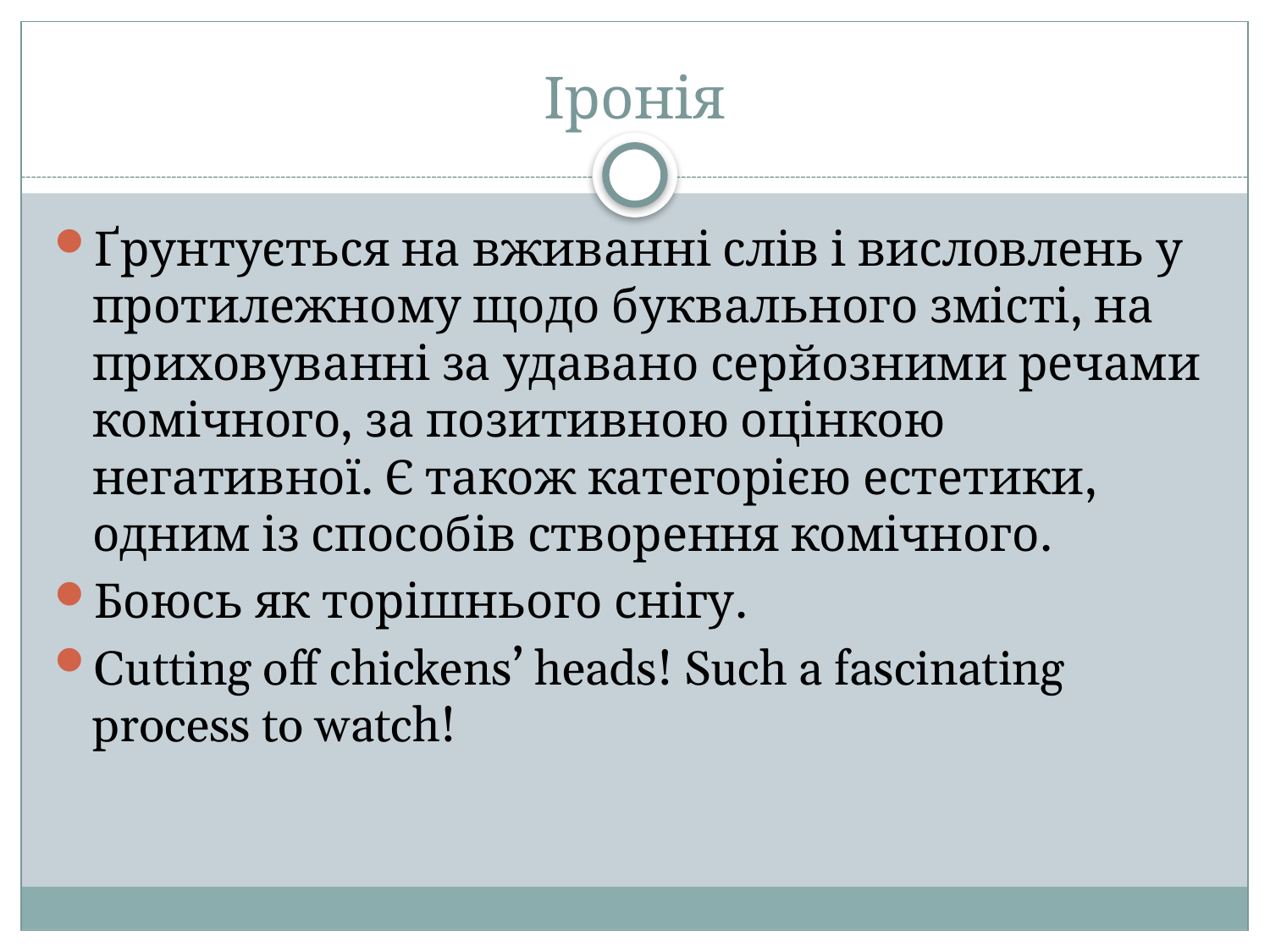

# Іронія
Ґрунтується на вживанні слів і висловлень у протилежному щодо буквального змісті, на приховуванні за удавано серйозними речами комічного, за позитивною оцінкою негативної. Є також категорією естетики, одним із способів створення комічного.
Боюсь як торішнього снігу.
Cutting off chickens’ heads! Such a fascinating process to watch!